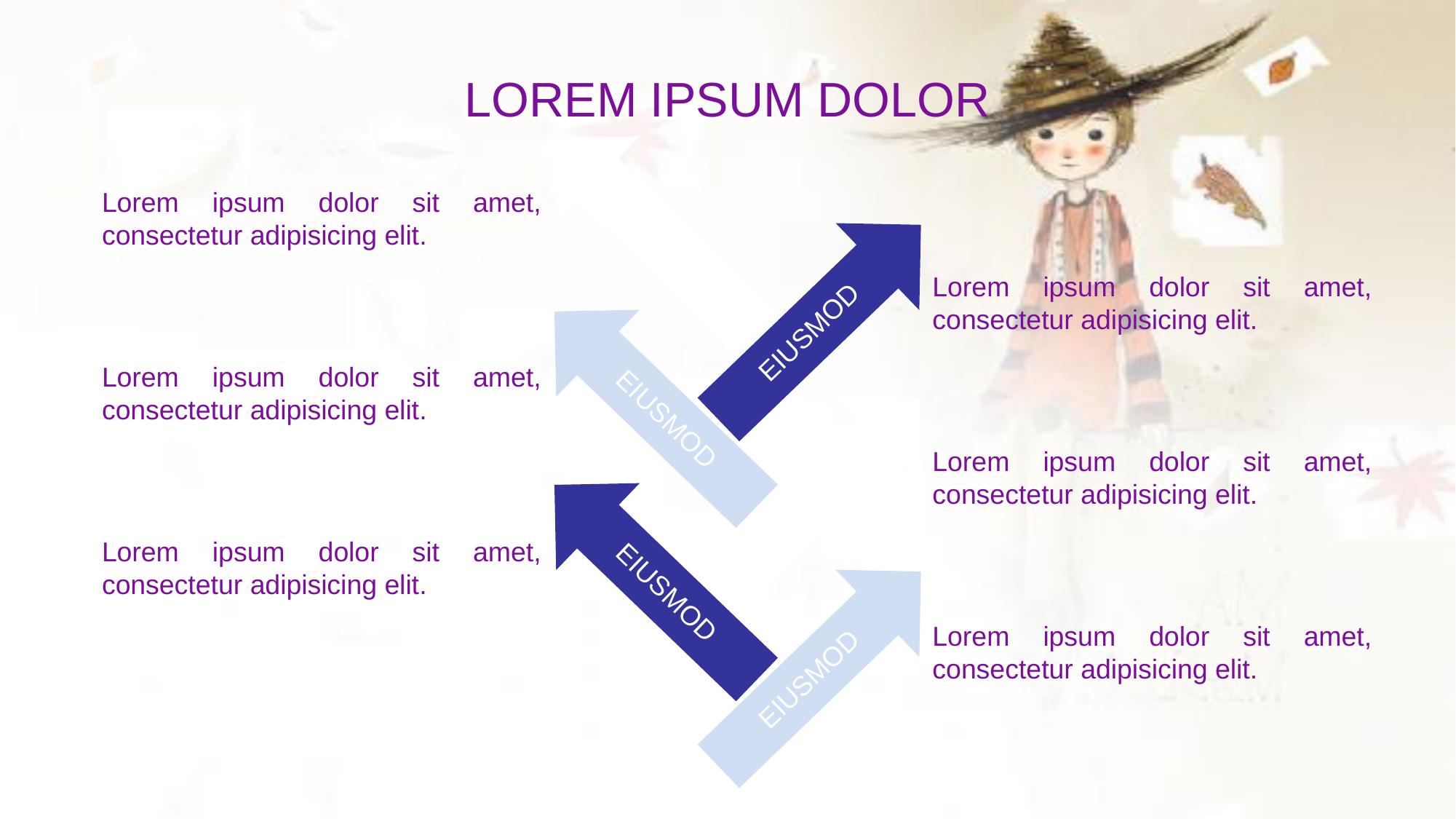

LOREM IPSUM DOLOR
Lorem ipsum dolor sit amet, consectetur adipisicing elit.
EIUSMOD
Lorem ipsum dolor sit amet, consectetur adipisicing elit.
EIUSMOD
Lorem ipsum dolor sit amet, consectetur adipisicing elit.
EIUSMOD
Lorem ipsum dolor sit amet, consectetur adipisicing elit.
EIUSMOD
Lorem ipsum dolor sit amet, consectetur adipisicing elit.
EIUSMOD
Lorem ipsum dolor sit amet, consectetur adipisicing elit.
EIUSMOD